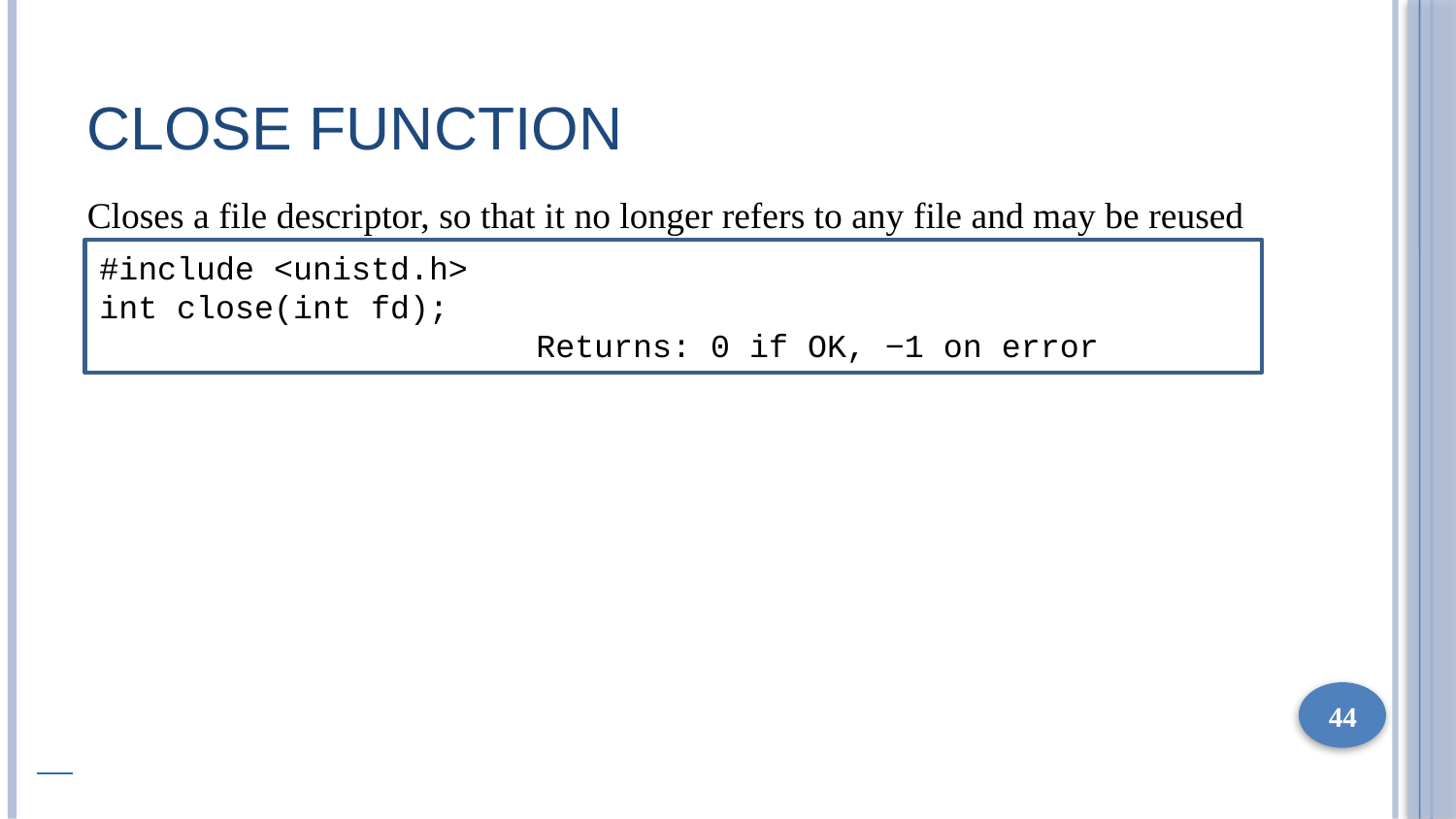

# CLOSE Function
Closes a file descriptor, so that it no longer refers to any file and may be reused

#include <unistd.h>
int close(int fd);
			Returns: 0 if OK, −1 on error
44